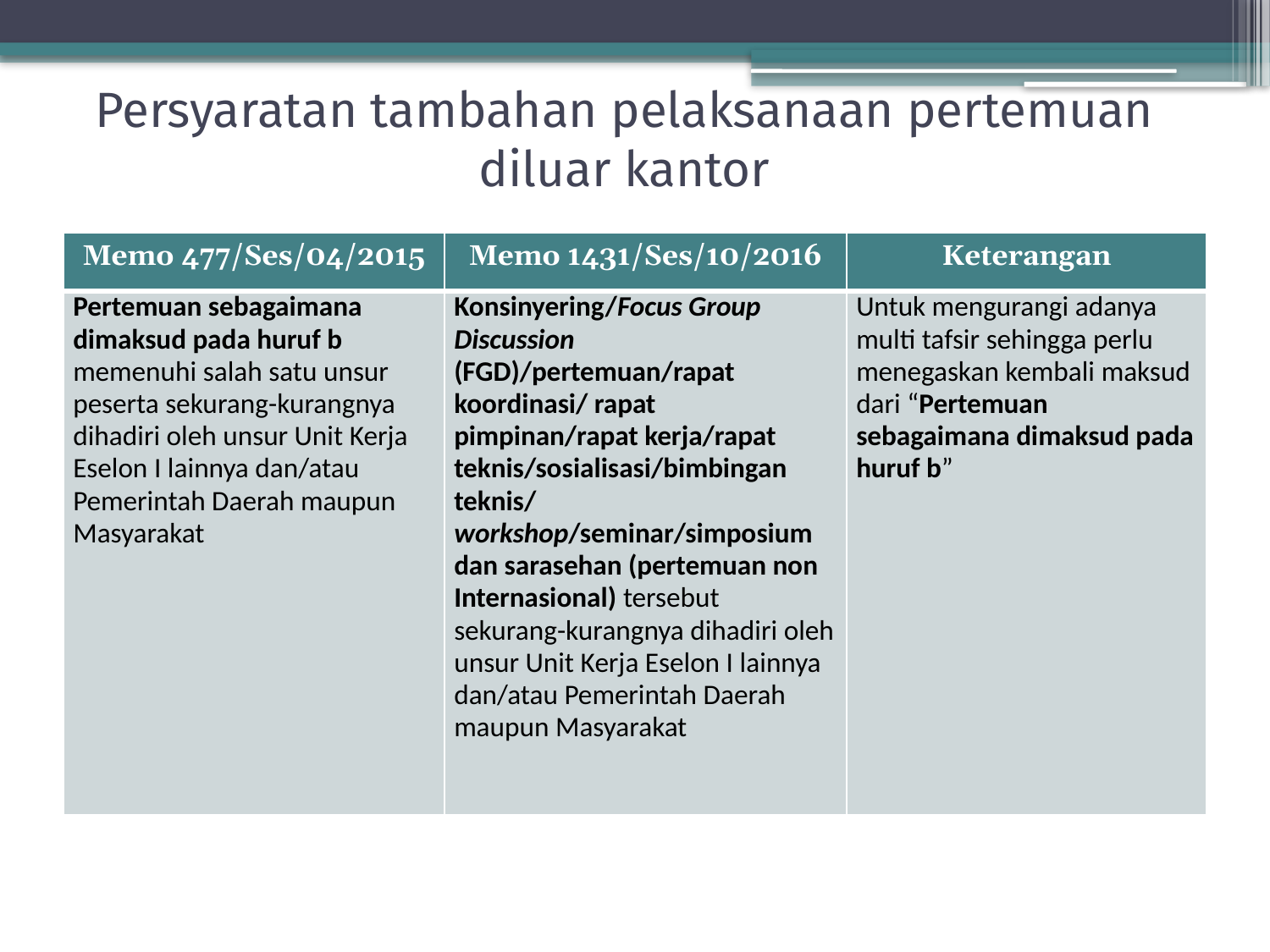

# Persyaratan tambahan pelaksanaan pertemuan diluar kantor
| Memo 477/Ses/04/2015 | Memo 1431/Ses/10/2016 | Keterangan |
| --- | --- | --- |
| Pertemuan sebagaimana dimaksud pada huruf b memenuhi salah satu unsur peserta sekurang-kurangnya dihadiri oleh unsur Unit Kerja Eselon I lainnya dan/atau Pemerintah Daerah maupun Masyarakat | Konsinyering/Focus Group Discussion (FGD)/pertemuan/rapat koordinasi/ rapat pimpinan/rapat kerja/rapat teknis/sosialisasi/bimbingan teknis/ workshop/seminar/simposium dan sarasehan (pertemuan non Internasional) tersebut sekurang-kurangnya dihadiri oleh unsur Unit Kerja Eselon I lainnya dan/atau Pemerintah Daerah maupun Masyarakat | Untuk mengurangi adanya multi tafsir sehingga perlu menegaskan kembali maksud dari “Pertemuan sebagaimana dimaksud pada huruf b” |